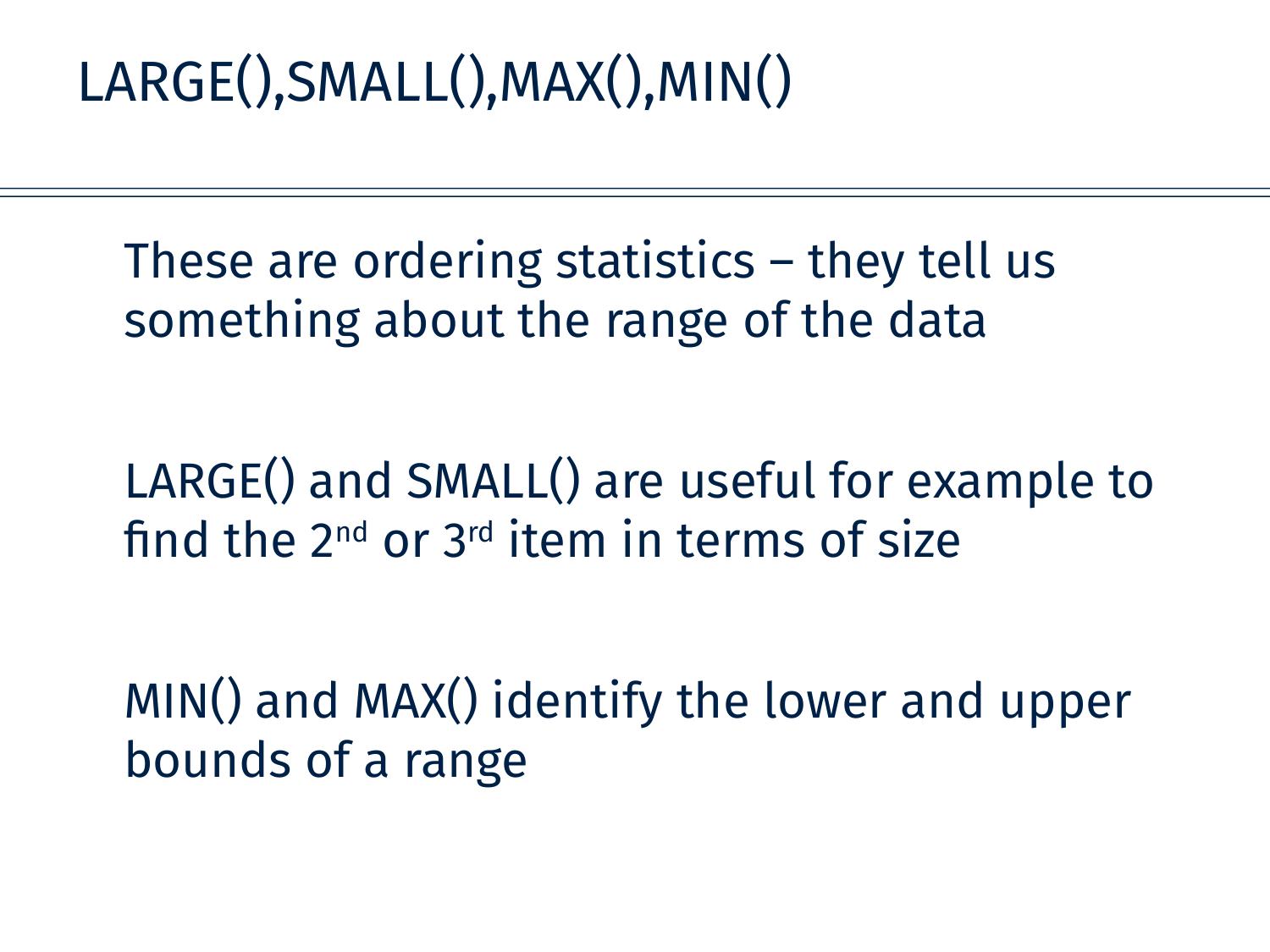

# LARGE(),SMALL(),MAX(),MIN()
	These are ordering statistics – they tell us something about the range of the data

	LARGE() and SMALL() are useful for example to find the 2nd or 3rd item in terms of size

	MIN() and MAX() identify the lower and upper bounds of a range